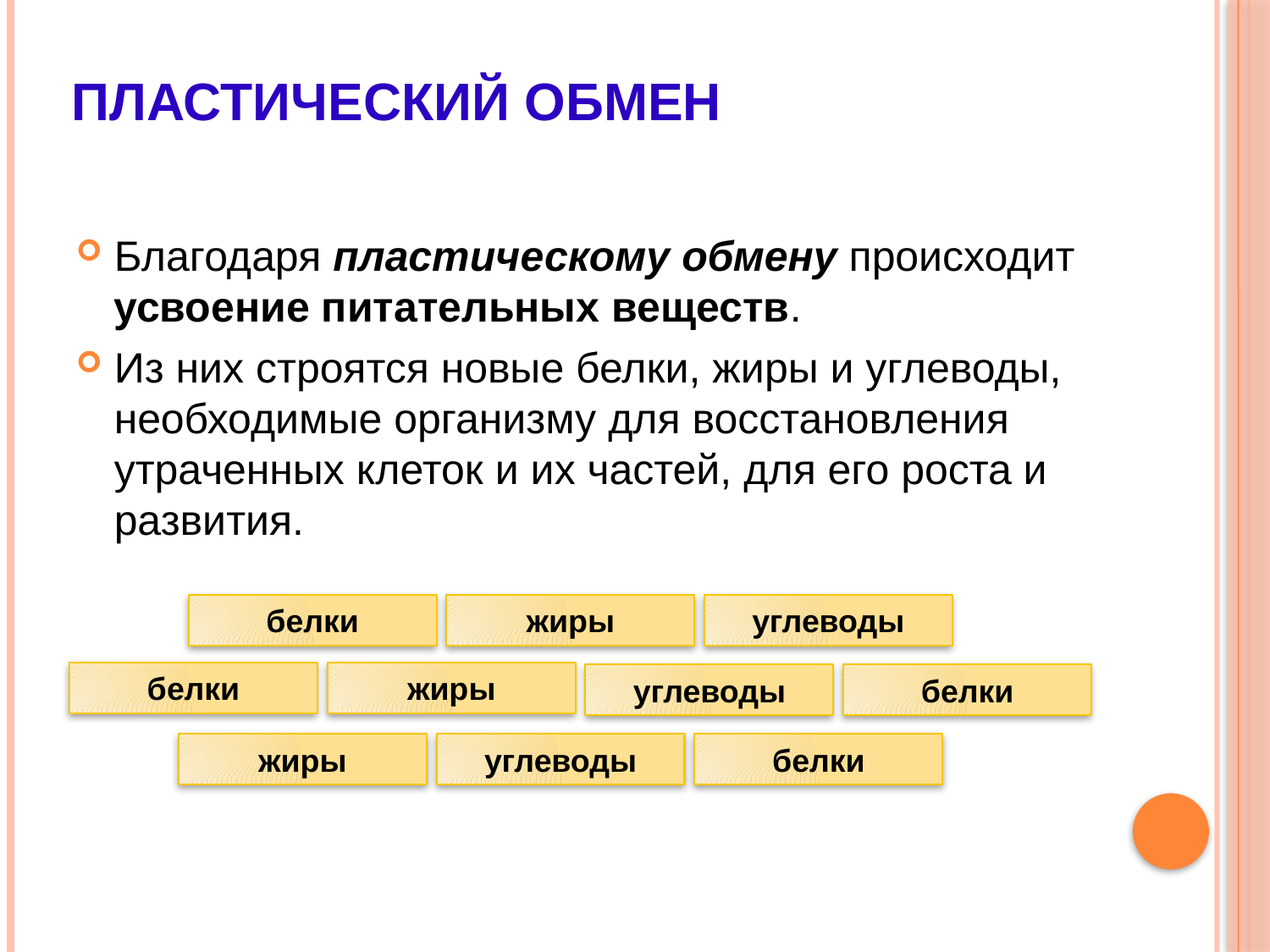

# пластический обмен
Благодаря пластическому обмену происходит усвоение питательных веществ.
Из них строятся новые белки, жиры и углеводы, необходимые организму для восстановления утраченных клеток и их частей, для его роста и развития.

белки
жиры
углеводы
белки
жиры
углеводы
белки
жиры
углеводы
белки